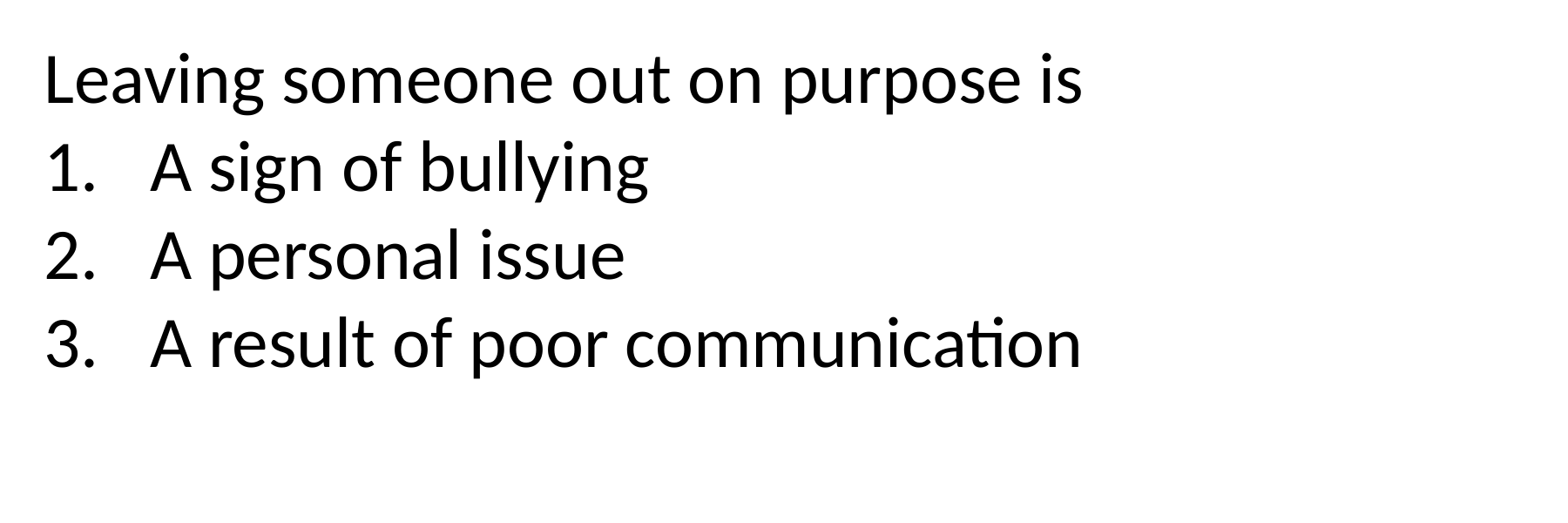

Leaving someone out on purpose is
A sign of bullying
A personal issue
A result of poor communication